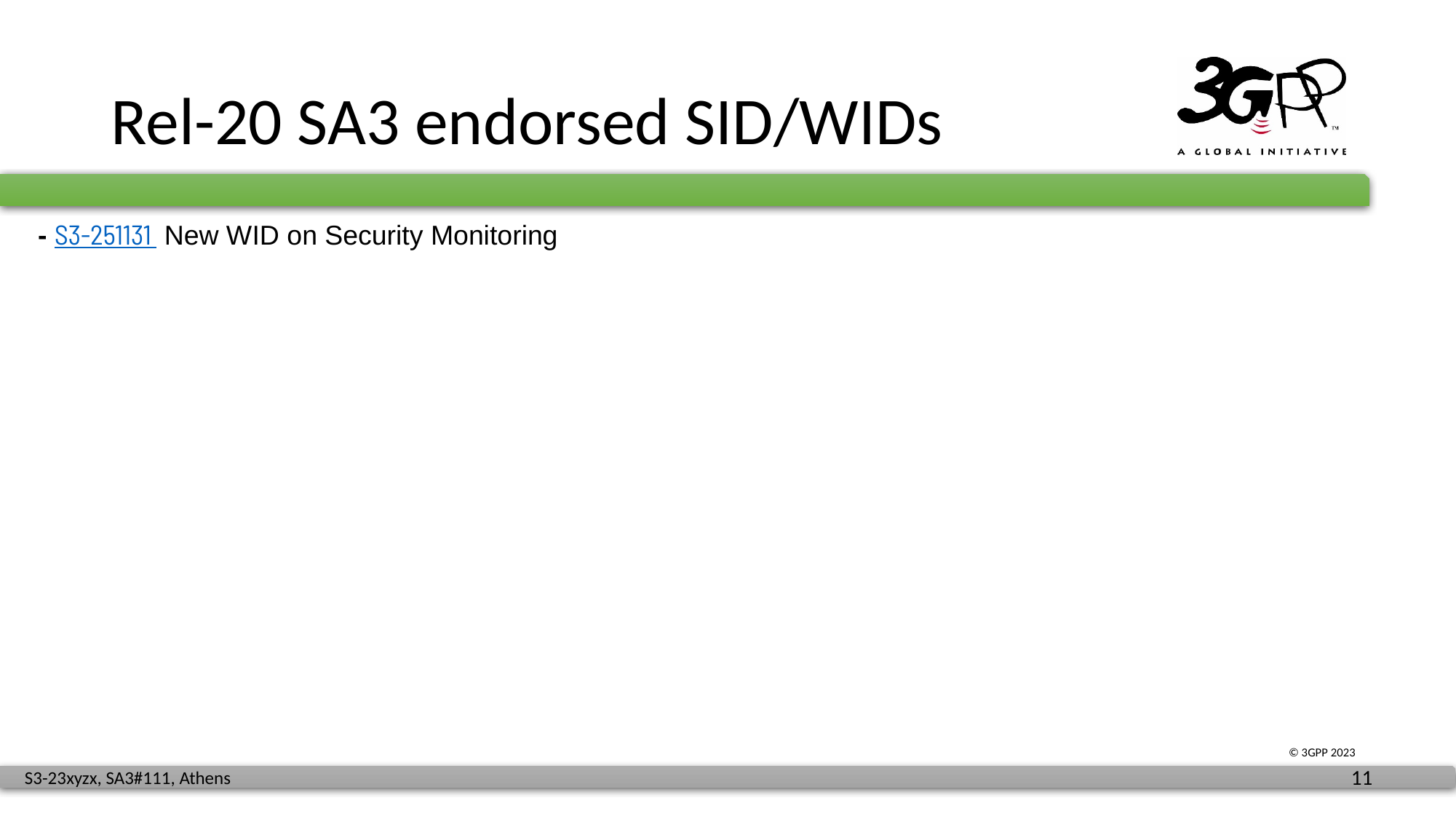

# Rel-20 SA3 endorsed SID/WIDs
- S3‑251131  New WID on Security Monitoring